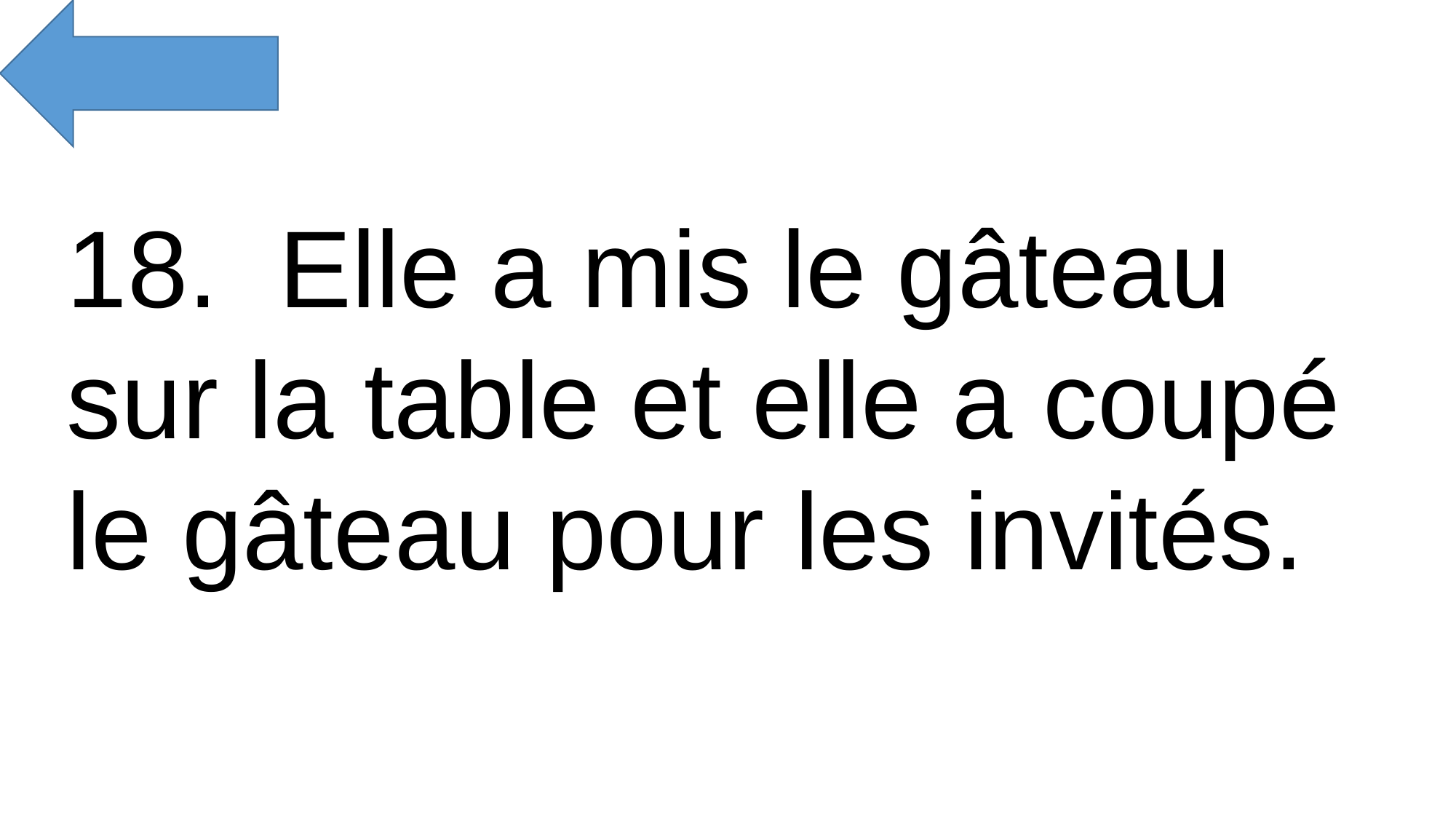

18.  Elle a mis le gâteau sur la table et elle a coupé le gâteau pour les invités.